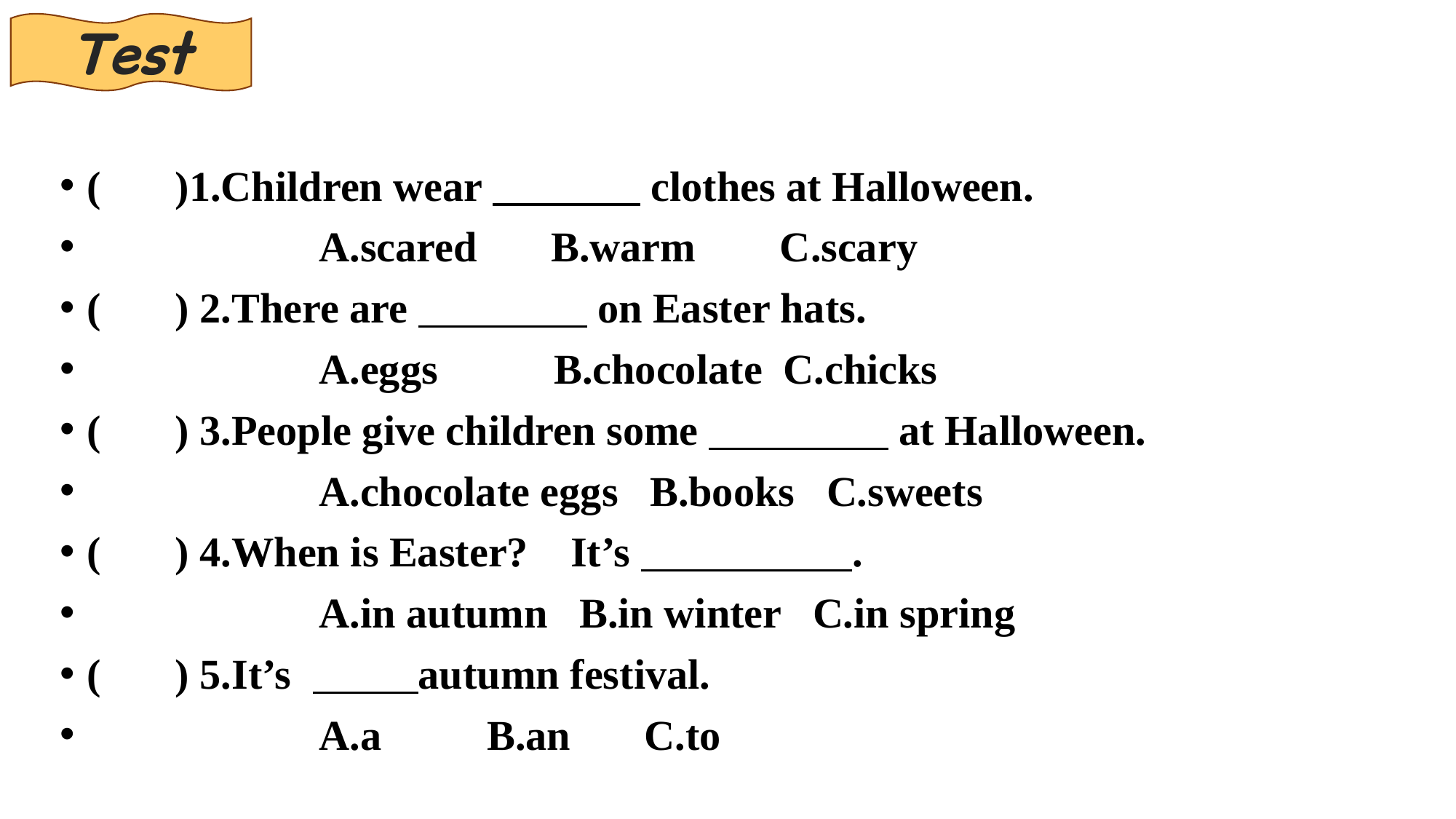

Test
#
(       )1.Children wear                clothes at Halloween.
                      A.scared       B.warm        C.scary
(       ) 2.There are                  on Easter hats.
                      A.eggs           B.chocolate  C.chicks
(       ) 3.People give children some                   at Halloween.
                      A.chocolate eggs   B.books   C.sweets
(       ) 4.When is Easter?    It’s                     .
                      A.in autumn   B.in winter   C.in spring
(       ) 5.It’s            autumn festival.
                      A.a          B.an       C.to